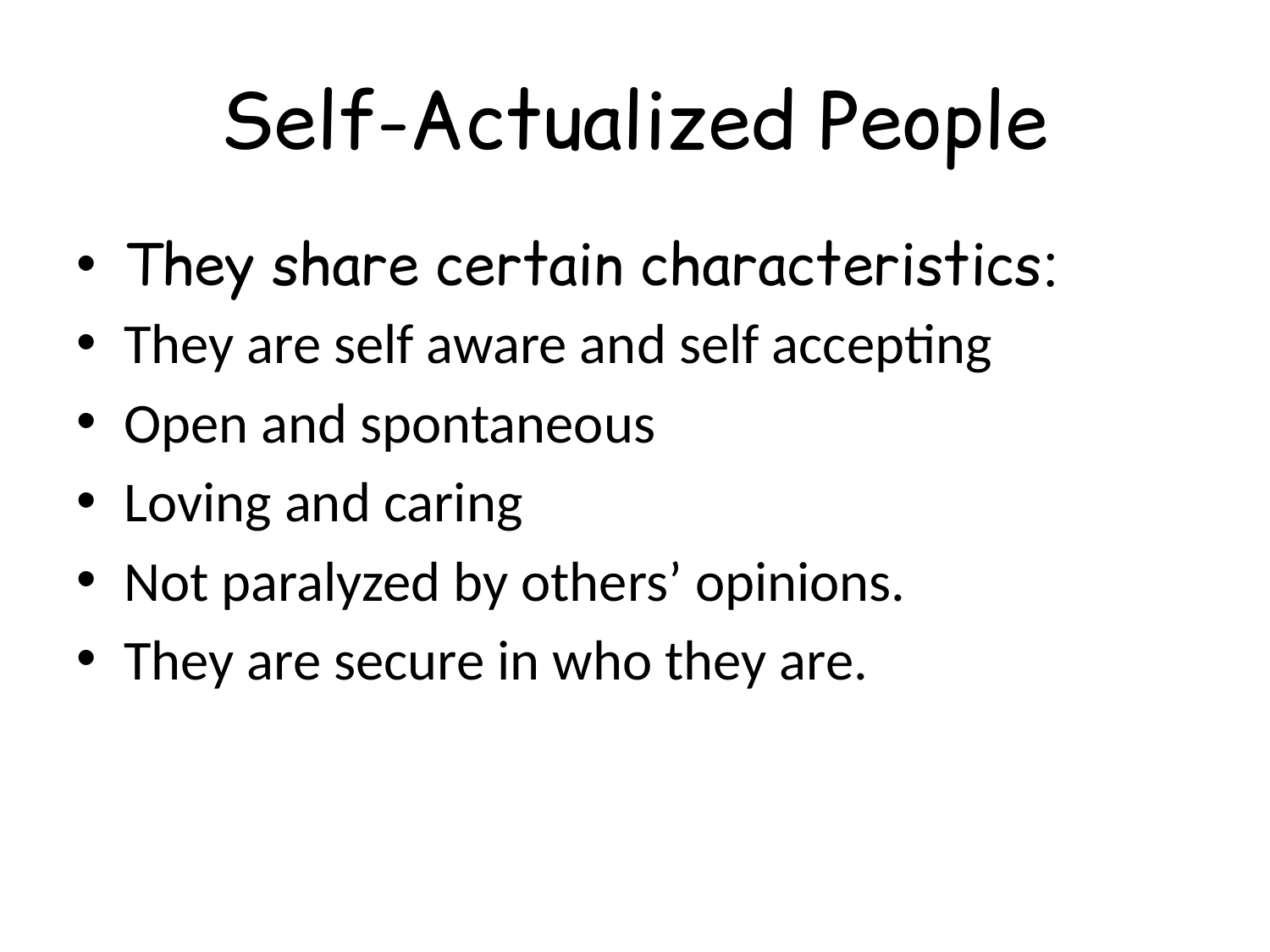

# Self-Actualized People
They share certain characteristics:
They are self aware and self accepting
Open and spontaneous
Loving and caring
Not paralyzed by others’ opinions.
They are secure in who they are.